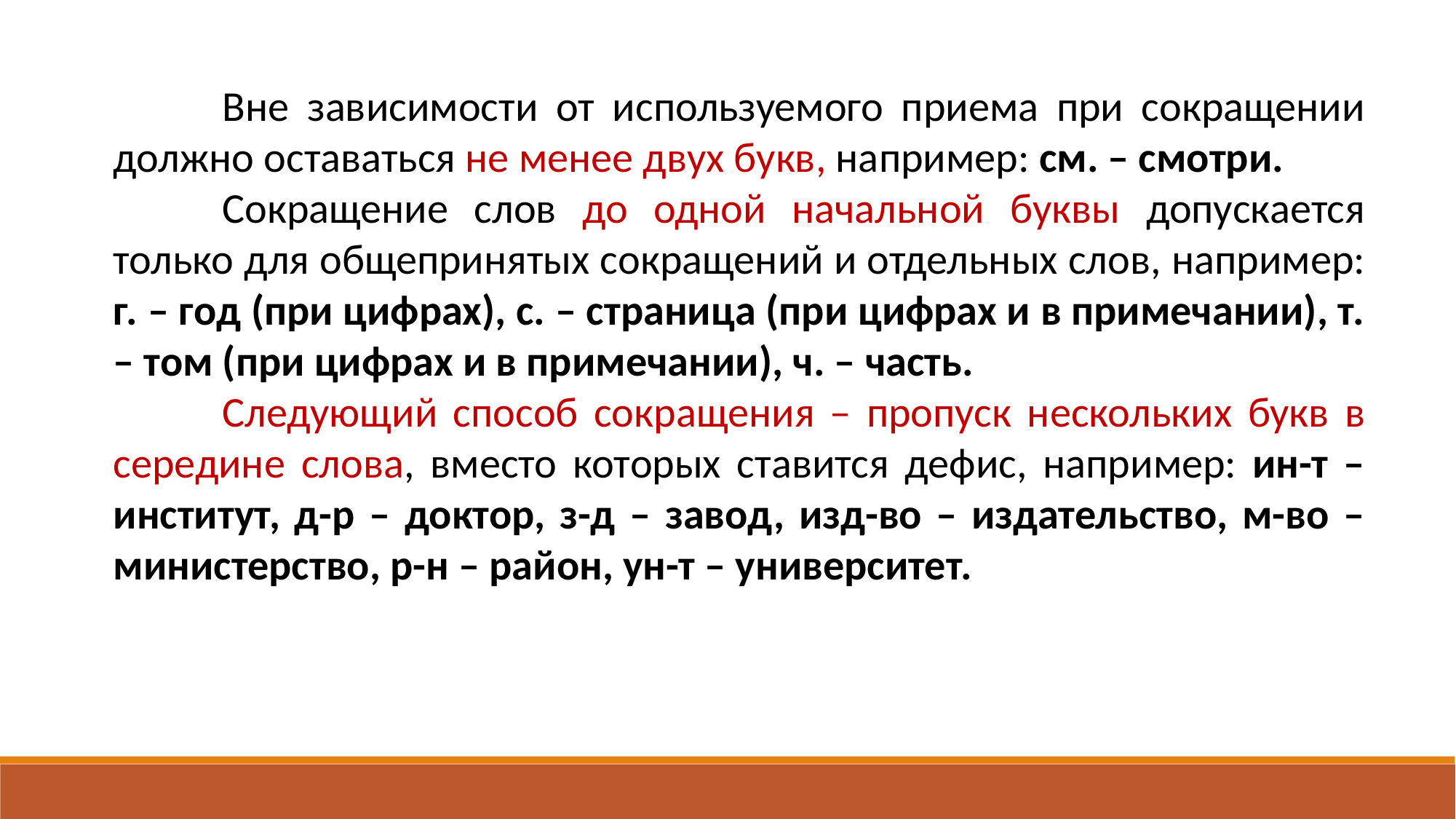

Вне зависимости от используемого приема при сокращении должно оставаться не менее двух букв, например: см. – смотри.
	Сокращение слов до одной начальной буквы допускается только для общепринятых сокращений и отдельных слов, например: г. – год (при цифрах), с. – страница (при цифрах и в примечании), т. – том (при цифрах и в примечании), ч. – часть.
	Следующий способ сокращения – пропуск нескольких букв в середине слова, вместо которых ставится дефис, например: ин-т – институт, д-р – доктор, з-д – завод, изд-во – издательство, м-во – министерство, р-н – район, ун-т – университет.